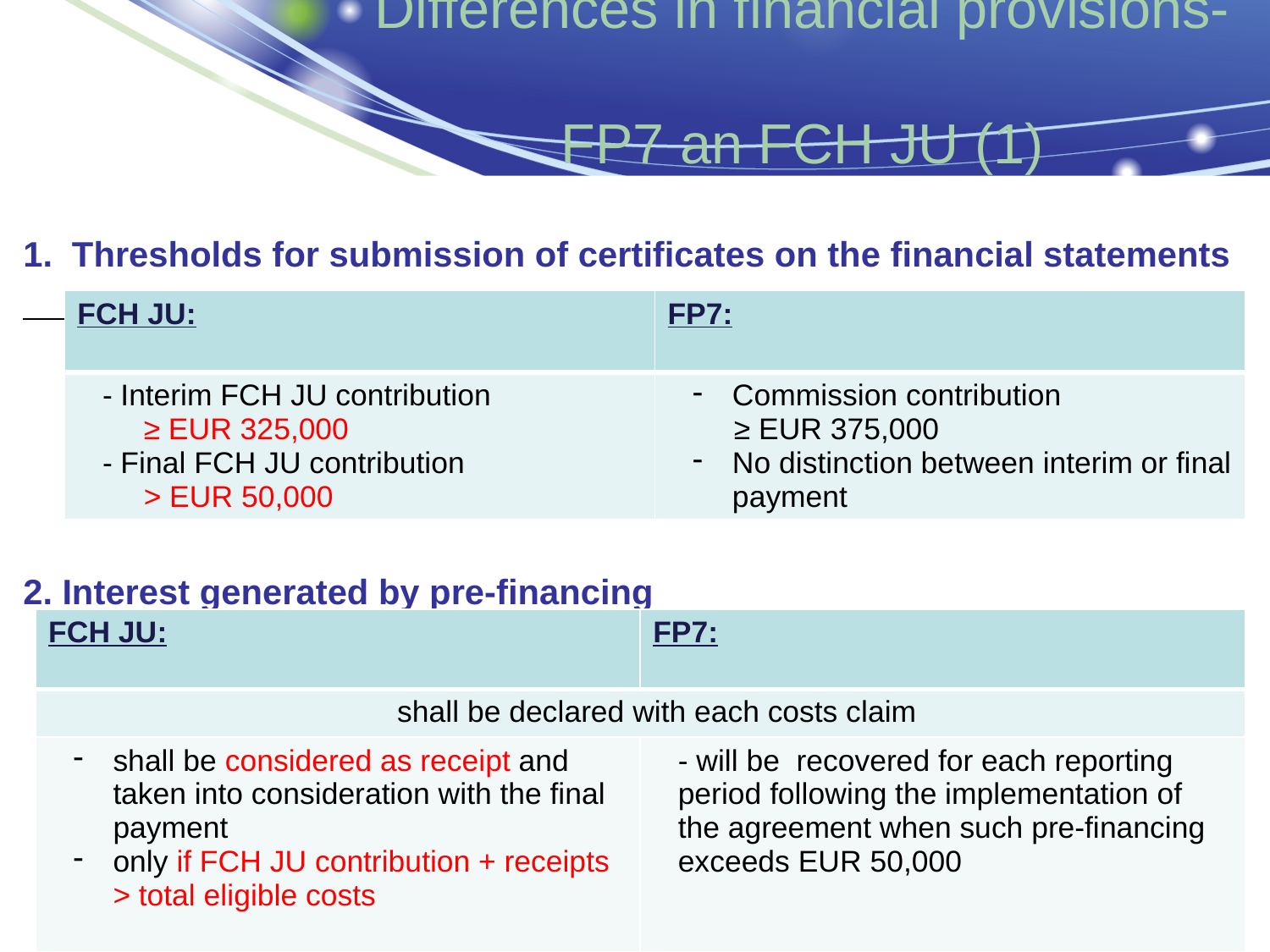

# Differences in financial provisions- FP7 an FCH JU (1)

1.  Thresholds for submission of certificates on the financial statements

2. Interest generated by pre-financing

| FCH JU: | FP7: |
| --- | --- |
| - Interim FCH JU contribution ≥ EUR 325,000 - Final FCH JU contribution > EUR 50,000 | Commission contribution ≥ EUR 375,000 No distinction between interim or final payment |
| FCH JU: | FP7: |
| --- | --- |
| shall be declared with each costs claim |  |
| shall be considered as receipt and taken into consideration with the final payment only if FCH JU contribution + receipts > total eligible costs | - will be recovered for each reporting period following the implementation of the agreement when such pre-financing exceeds EUR 50,000 |
12